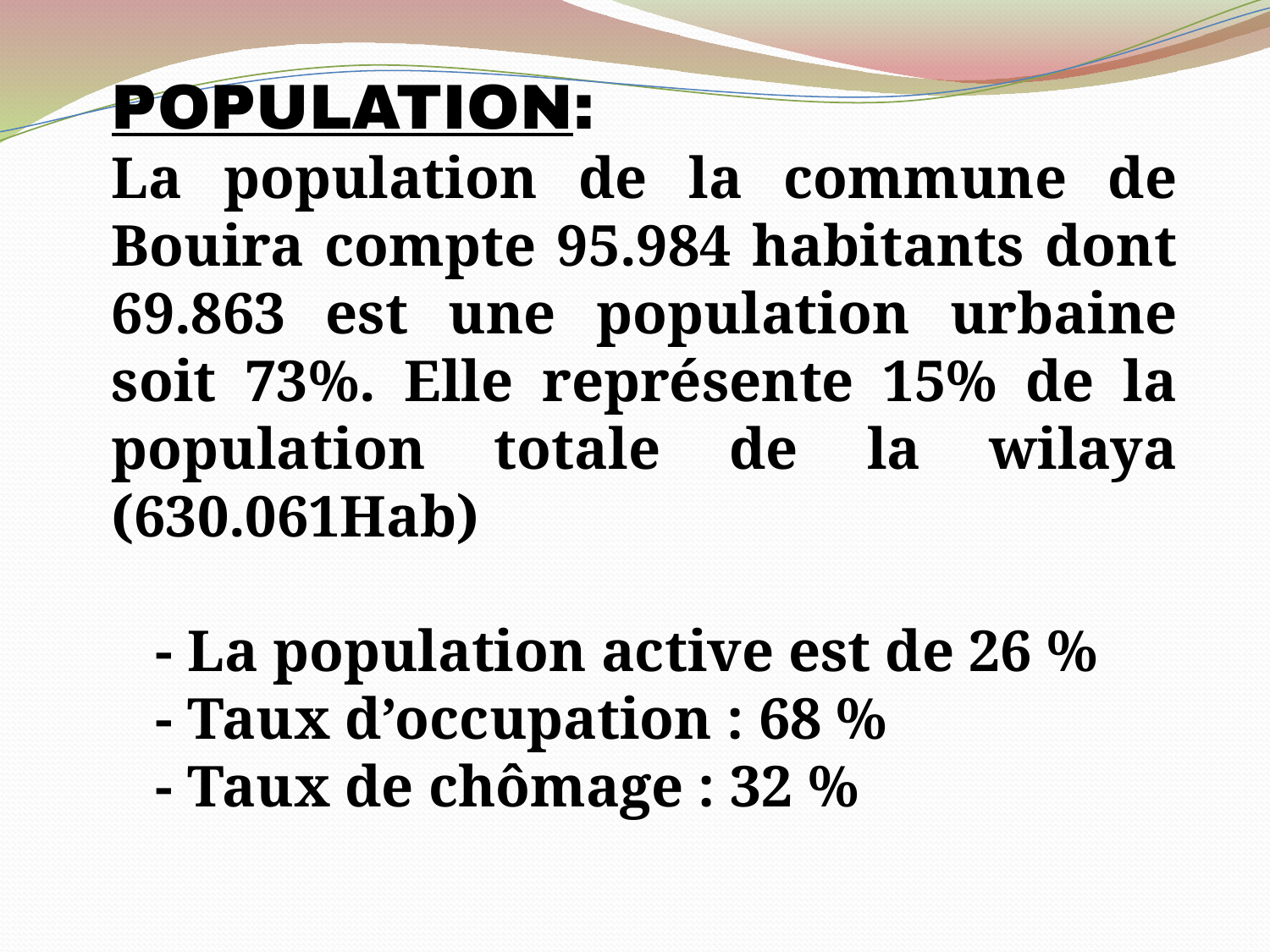

POPULATION:
La population de la commune de Bouira compte 95.984 habitants dont 69.863 est une population urbaine soit 73%. Elle représente 15% de la population totale de la wilaya (630.061Hab)

   - La population active est de 26 %
   - Taux d’occupation : 68 %
   - Taux de chômage : 32 %